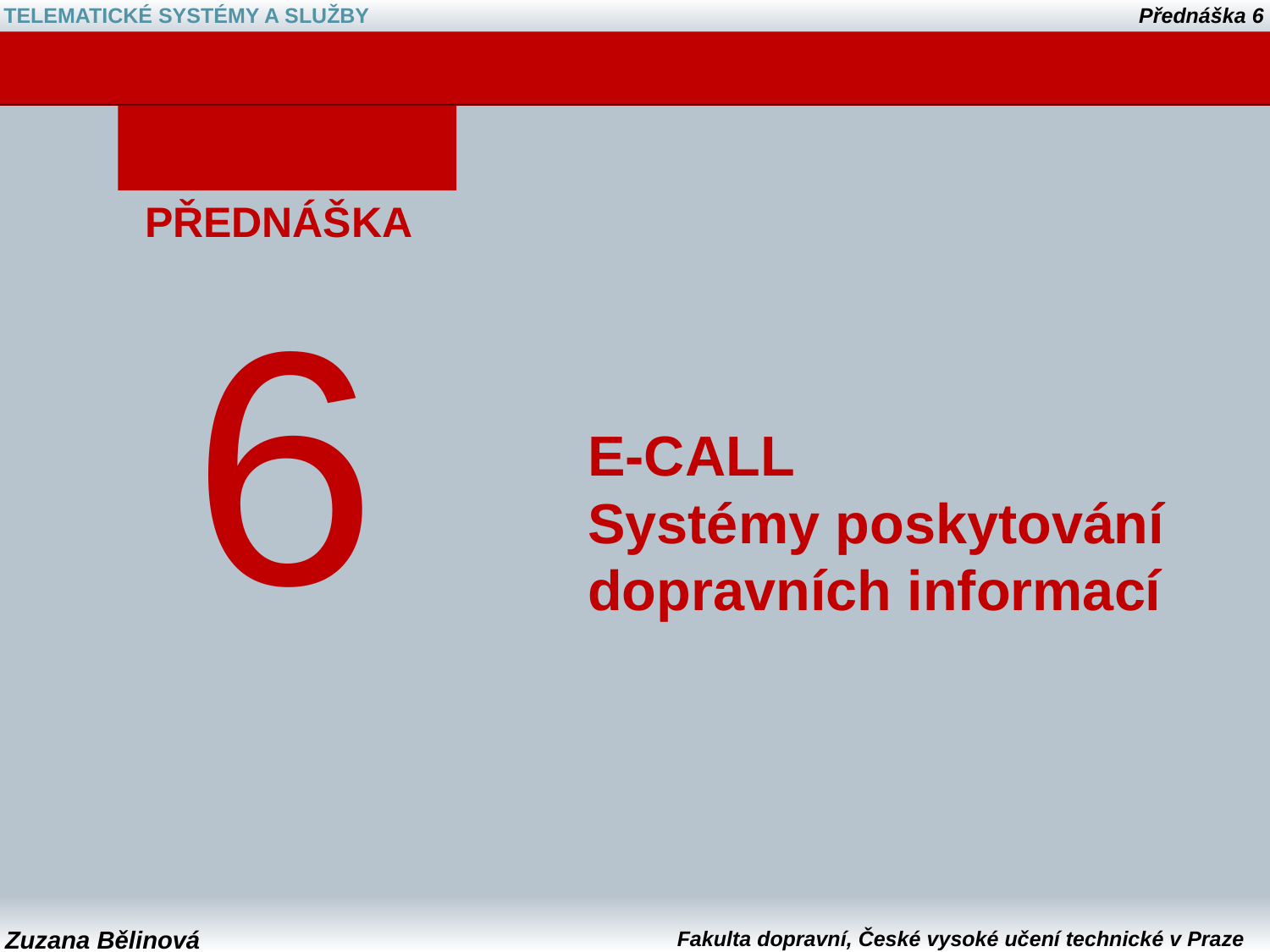

PŘEDNÁŠKA
6

E-CALL
Systémy poskytování dopravních informací